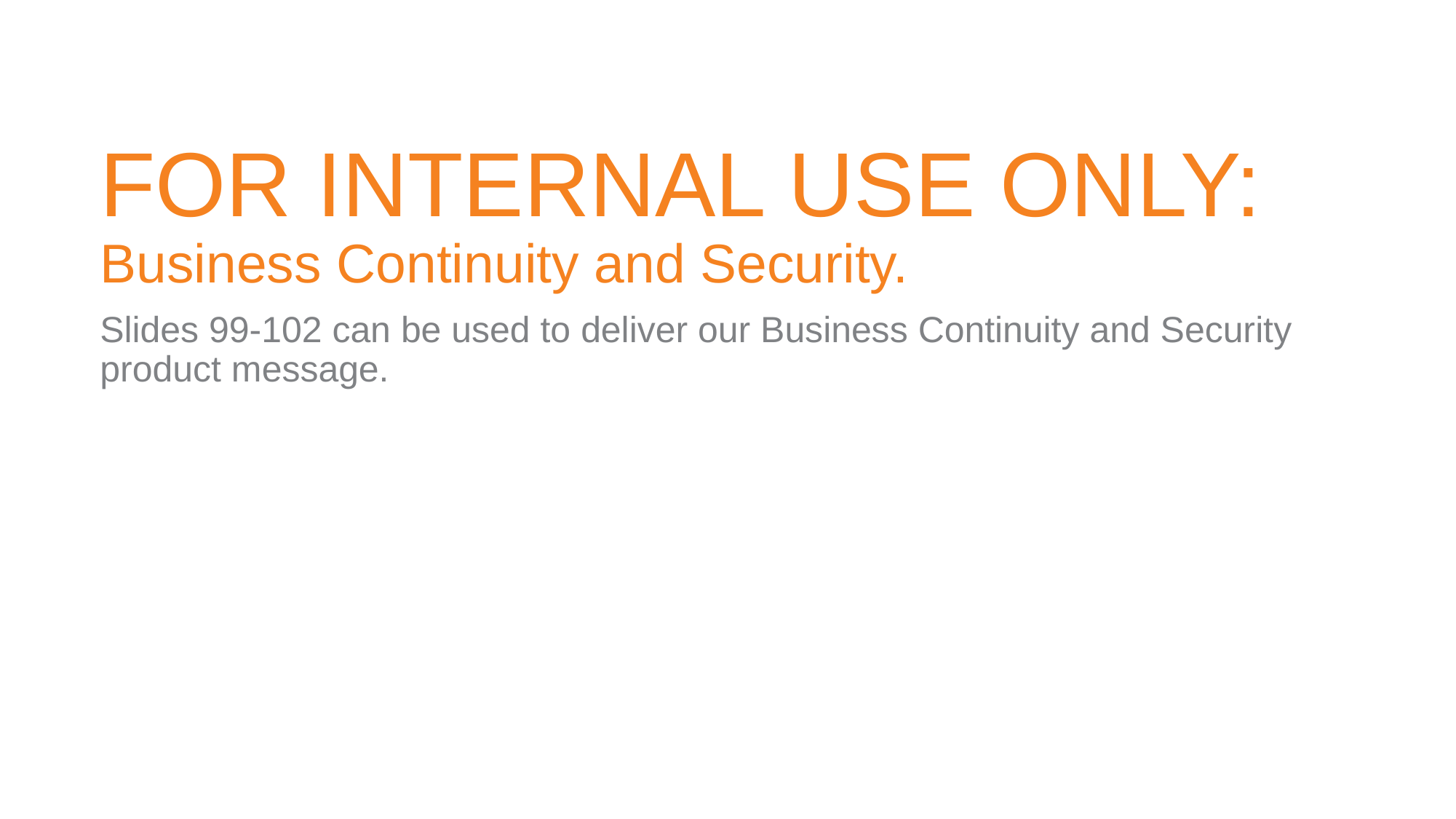

# FOR INTERNAL USE ONLY: Business Continuity and Security.
Slides 99-102 can be used to deliver our Business Continuity and Security product message.